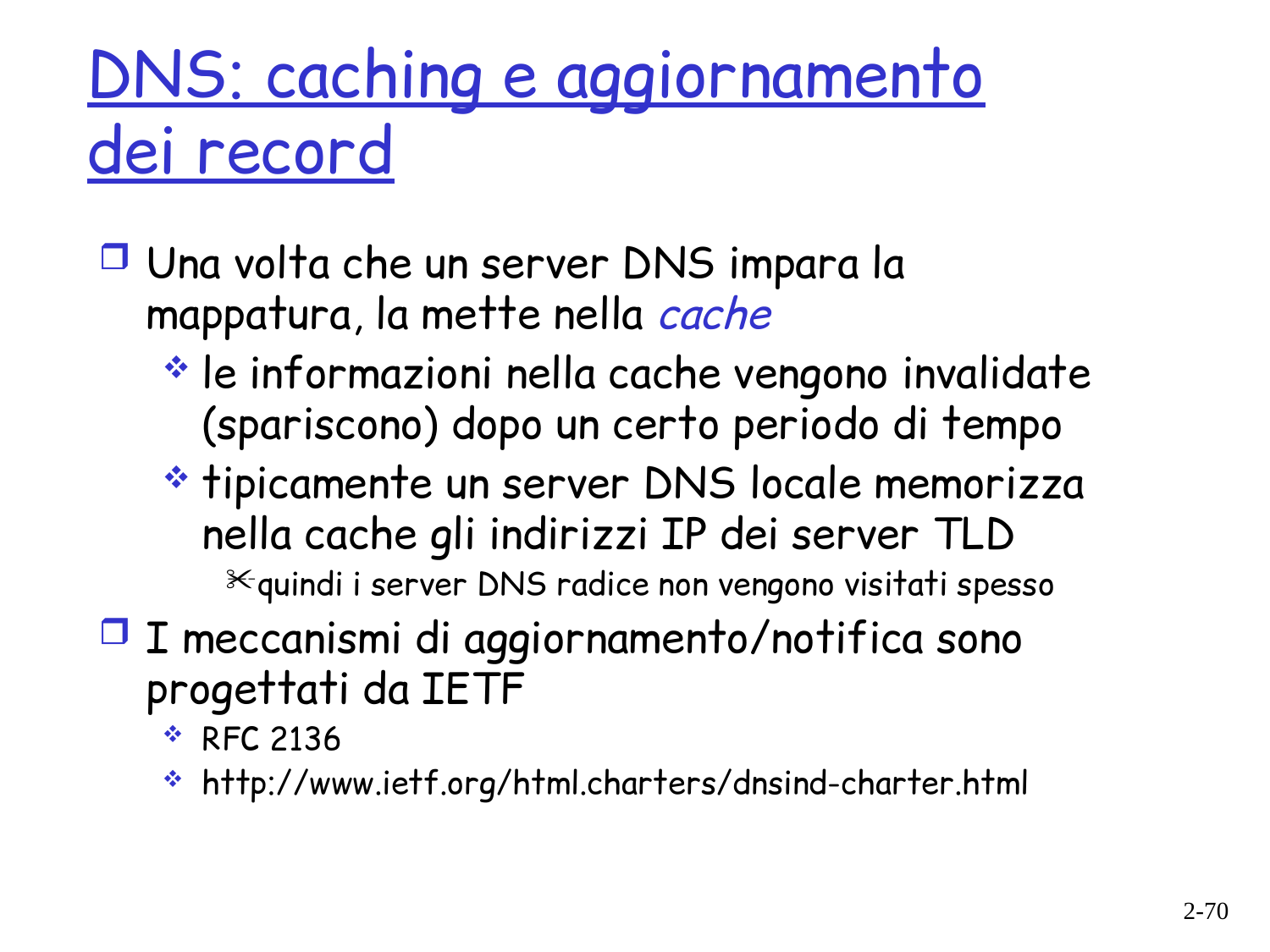

# DNS: caching e aggiornamento dei record
Una volta che un server DNS impara la mappatura, la mette nella cache
le informazioni nella cache vengono invalidate (spariscono) dopo un certo periodo di tempo
tipicamente un server DNS locale memorizza nella cache gli indirizzi IP dei server TLD
quindi i server DNS radice non vengono visitati spesso
I meccanismi di aggiornamento/notifica sono progettati da IETF
RFC 2136
http://www.ietf.org/html.charters/dnsind-charter.html
2-70